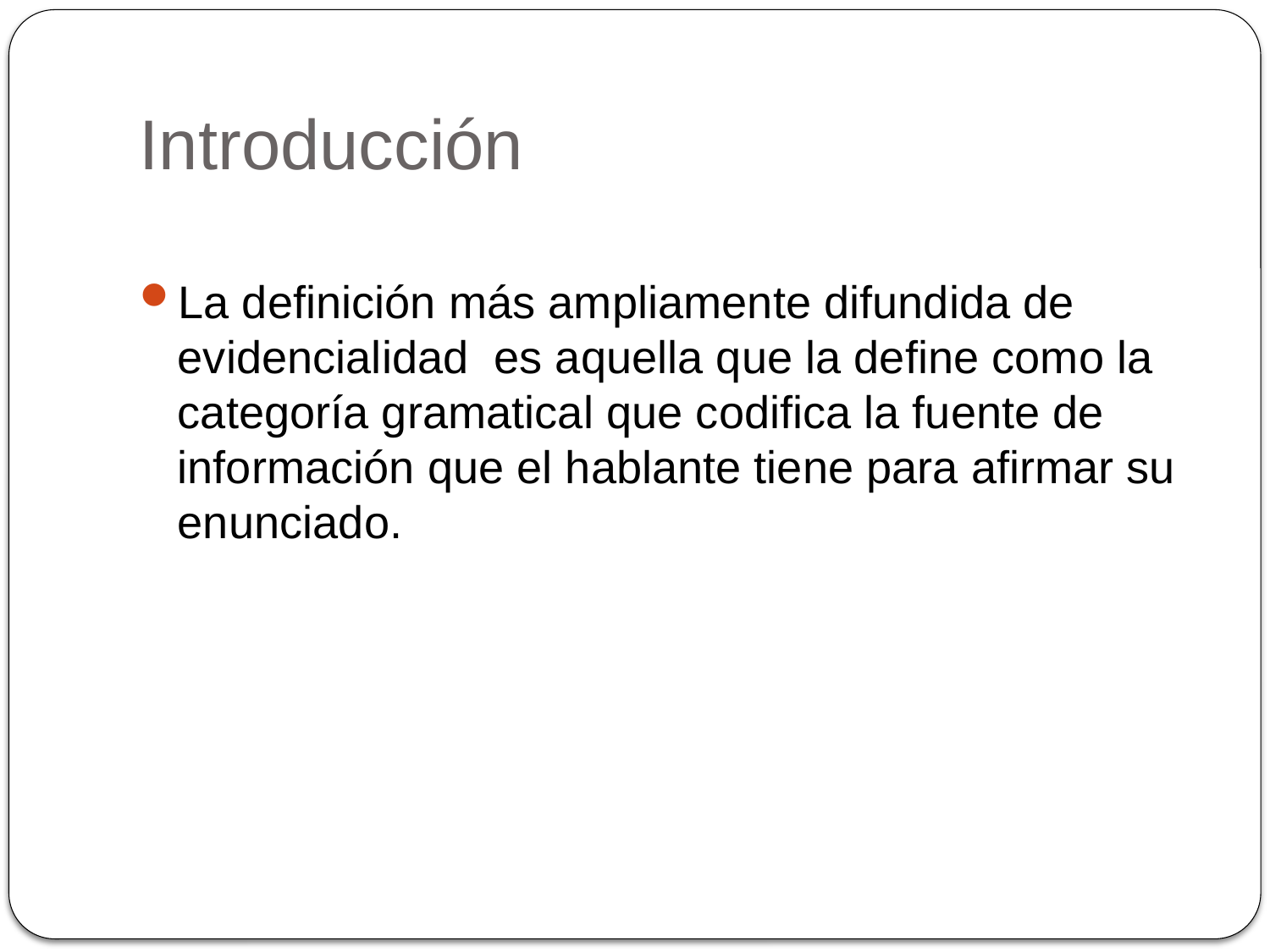

# Introducción

La definición más ampliamente difundida de evidencialidad  es aquella que la define como la categoría gramatical que codifica la fuente de información que el hablante tiene para afirmar su enunciado.